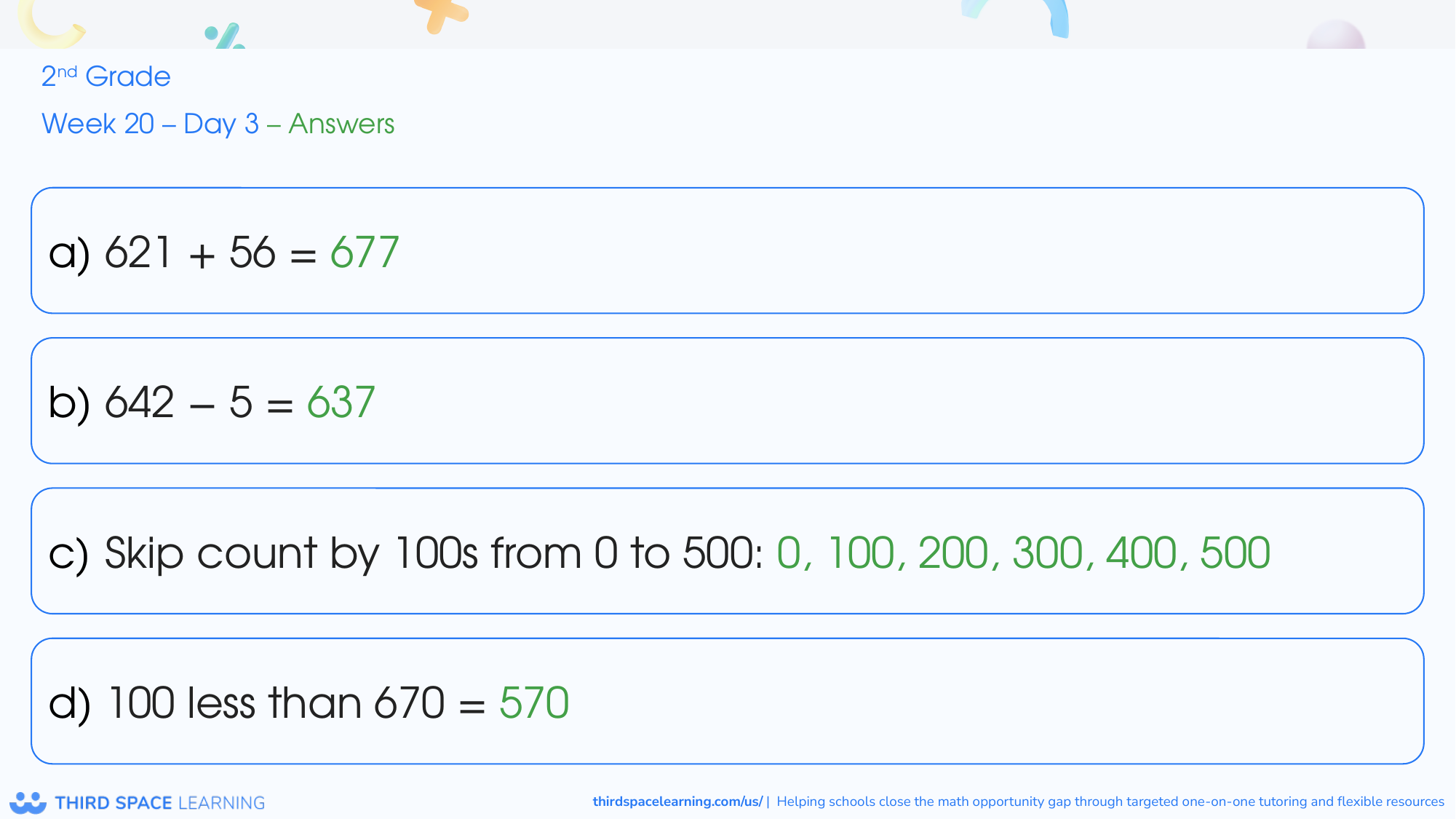

2nd Grade
Week 20 – Day 3 – Answers
621 + 56 = 677
642 − 5 = 637
Skip count by 100s from 0 to 500: 0, 100, 200, 300, 400, 500
100 less than 670 = 570